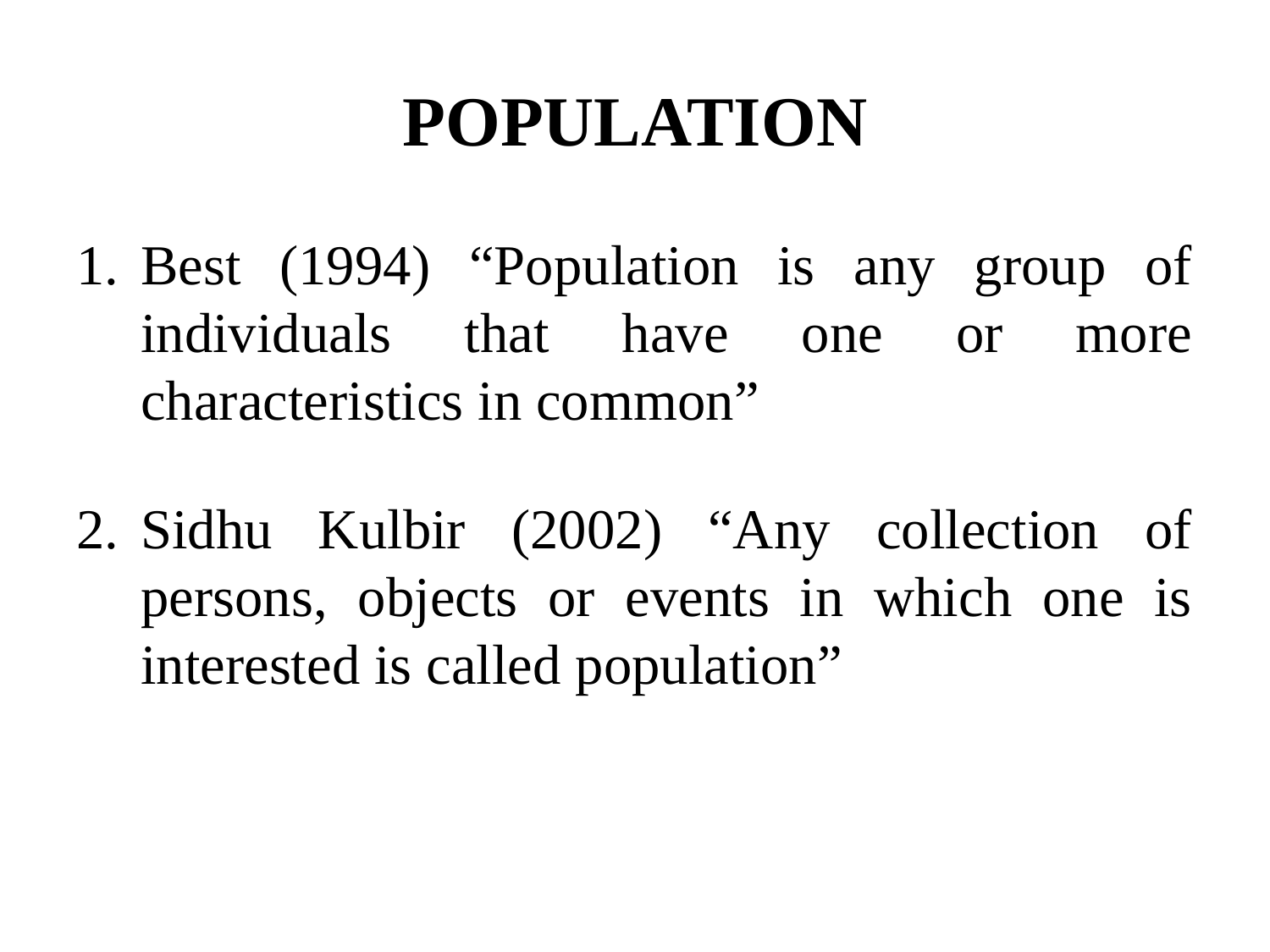

# POPULATION
Best (1994) “Population is any group of individuals that have one or more characteristics in common”

Sidhu Kulbir (2002) “Any collection of persons, objects or events in which one is interested is called population”